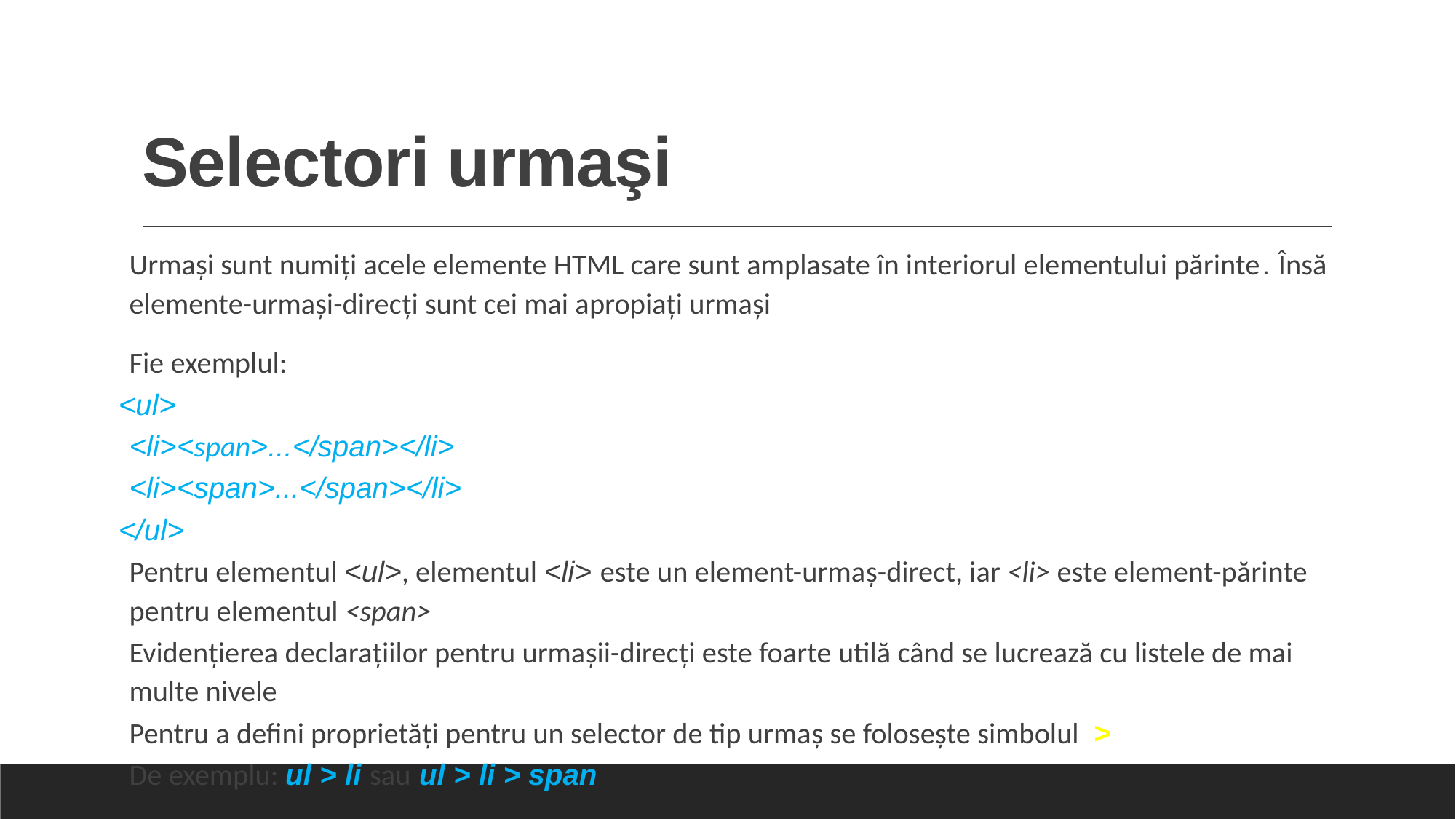

# Selectori urmaşi
Urmași sunt numiți acele elemente HTML care sunt amplasate în interiorul elementului părinte. Însă elemente-urmași-direcți sunt cei mai apropiați urmași
Fie exemplul:
<ul>
	<li><span>...</span></li>
	<li><span>...</span></li>
</ul>
Pentru elementul <ul>, elementul <li> este un element-urmaş-direct, iar <li> este element-părinte pentru elementul <span>
Evidenţierea declaraţiilor pentru urmaşii-direcți este foarte utilă când se lucrează cu listele de mai multe nivele
Pentru a defini proprietăţi pentru un selector de tip urmaş se foloseşte simbolul  >
De exemplu: ul > li sau ul > li > span